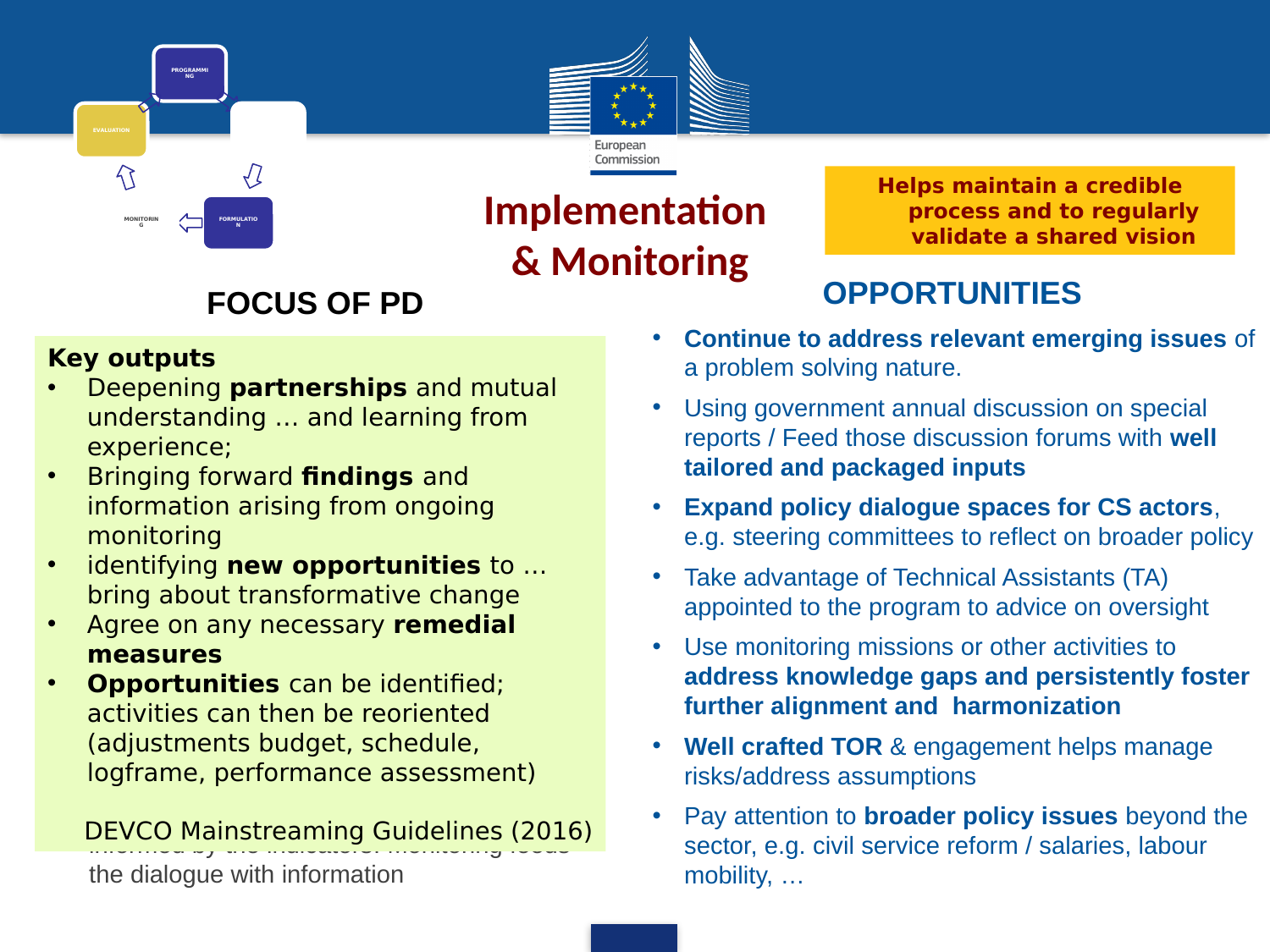

PROGRAMMING
IDENTIFICATION
FORMULATION
MONITORING
EVALUATION
Helps maintain a credible process and to regularly validate a shared vision
Implementation
& Monitoring
OPPORTUNITIES
FOCUS OF PD
Continue to address relevant emerging issues of a problem solving nature.
Using government annual discussion on special reports / Feed those discussion forums with well tailored and packaged inputs
Expand policy dialogue spaces for CS actors, e.g. steering committees to reflect on broader policy
Take advantage of Technical Assistants (TA) appointed to the program to advice on oversight
Use monitoring missions or other activities to address knowledge gaps and persistently foster further alignment and  harmonization
Well crafted TOR & engagement helps manage risks/address assumptions
Pay attention to broader policy issues beyond the sector, e.g. civil service reform / salaries, labour mobility, …
Use and complement reviews to inform on the direction of change, reveal weaknesses and serve as a technical, independent basis for dialogue
Revalidate that the shared vision holds and that the quality of engagement is adequate.
Influence/discuss the implementation of reforms through constructively agreement on solutions.
Support risk management (informed by annual risk management framework  reviews)
Coordination between relevant policy and political dialogues
Informs Performance Monitoring and is informed by the indicators. Monitoring feeds the dialogue with information

Key outputs
Deepening partnerships and mutual understanding … and learning from experience;
Bringing forward findings and information arising from ongoing monitoring
identifying new opportunities to … bring about transformative change
Agree on any necessary remedial measures
Opportunities can be identified; activities can then be reoriented (adjustments budget, schedule, logframe, performance assessment)

DEVCO Mainstreaming Guidelines (2016)